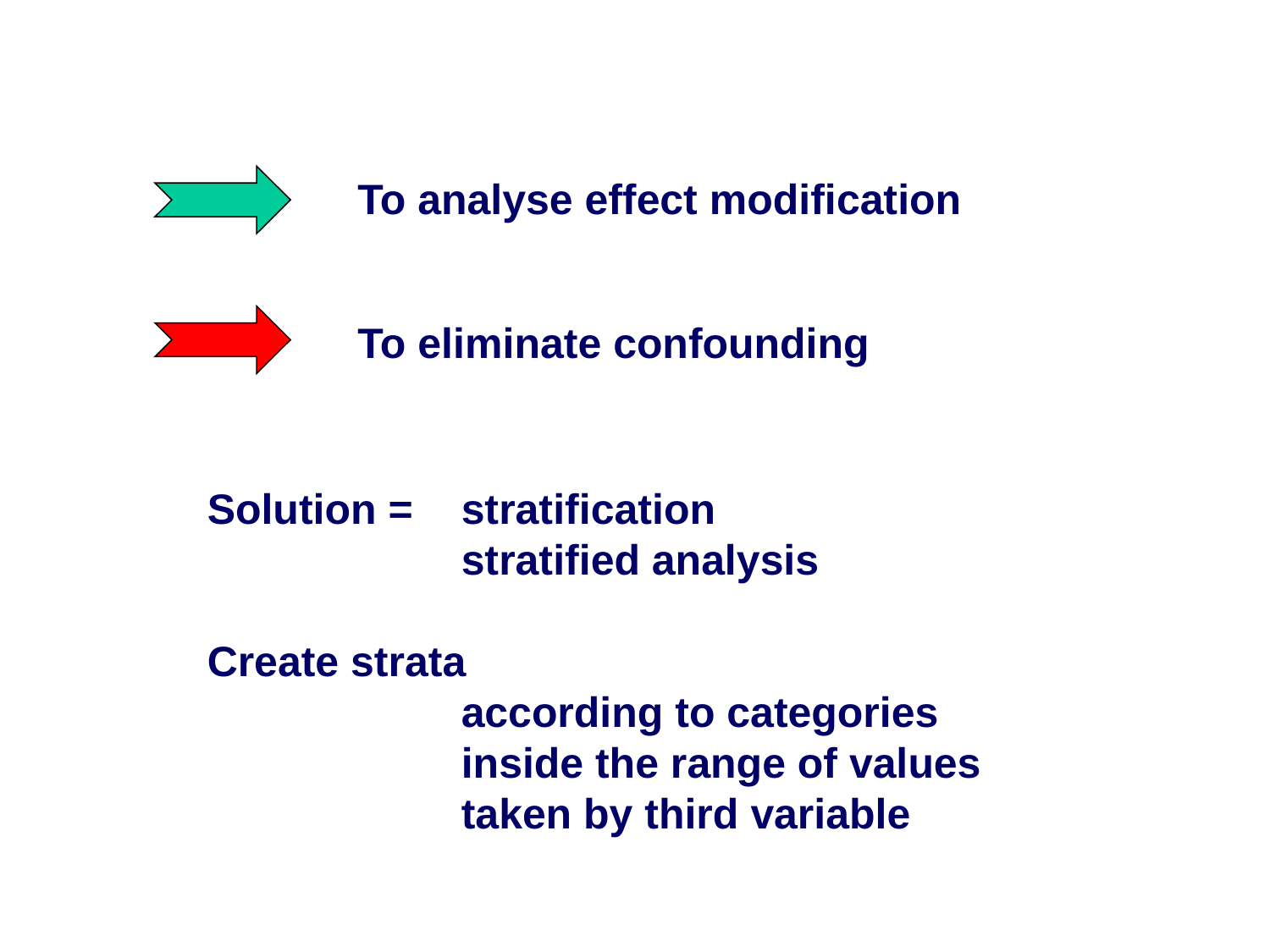

To analyse effect modification

To eliminate confounding

Solution = 	stratification
                  	stratified analysis

Create strata
		according to categories
		inside the range of values
		taken by third variable